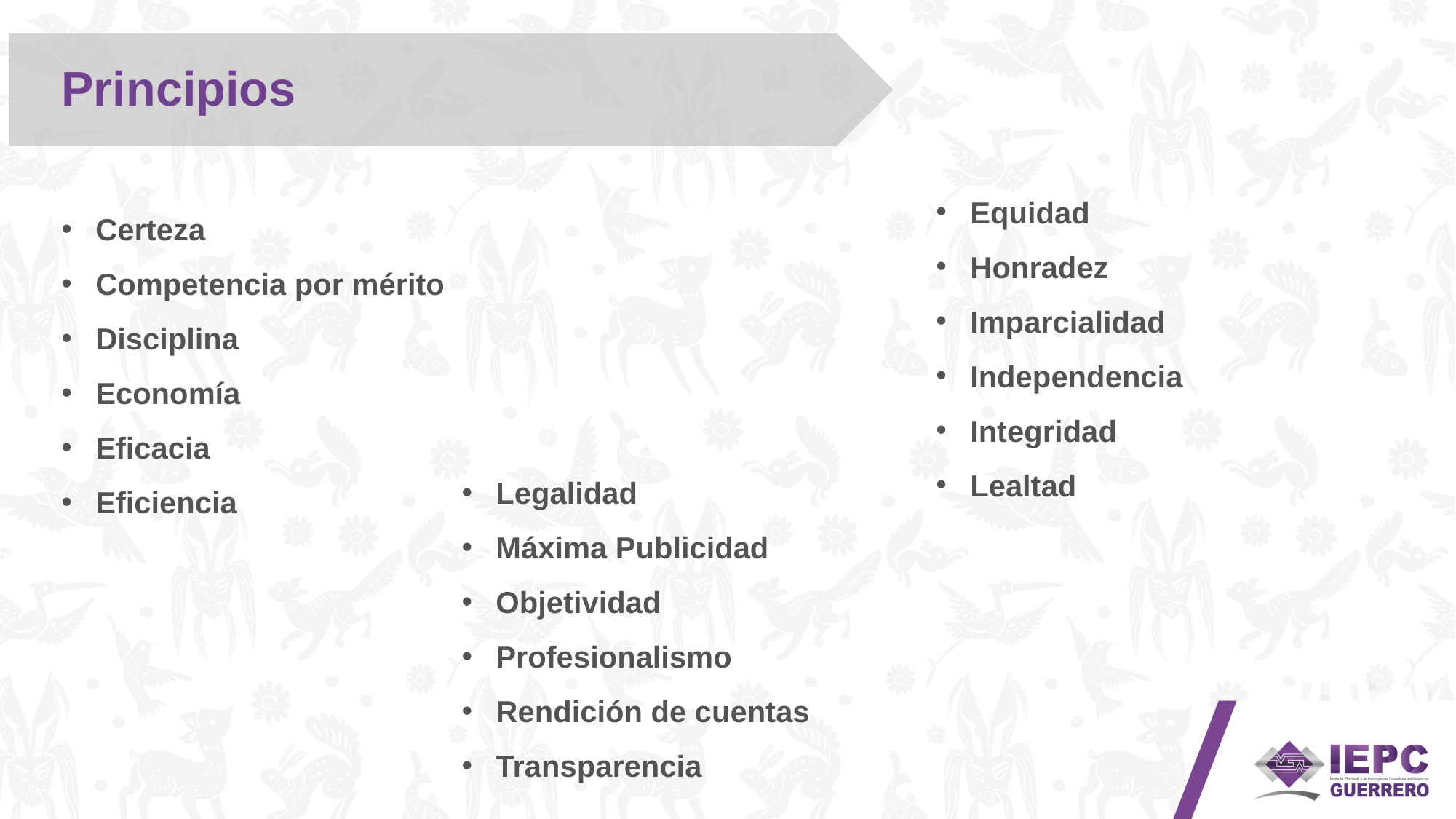

Principios

Equidad
Honradez
Imparcialidad
Independencia
Integridad
Lealtad
Certeza
Competencia por mérito
Disciplina
Economía
Eficacia
Eficiencia
Legalidad
Máxima Publicidad
Objetividad
Profesionalismo
Rendición de cuentas
Transparencia